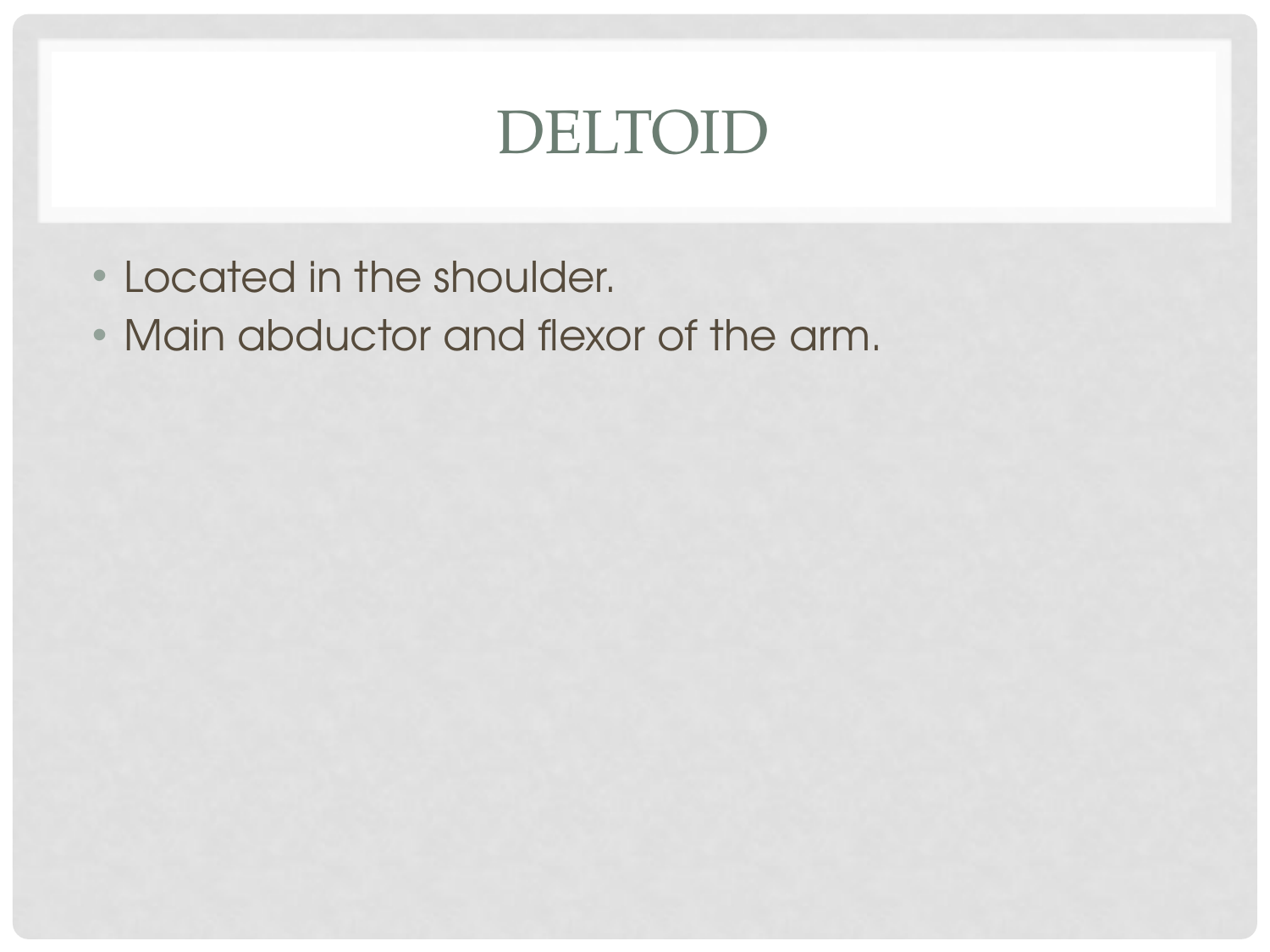

# Deltoid
Located in the shoulder.
Main abductor and flexor of the arm.